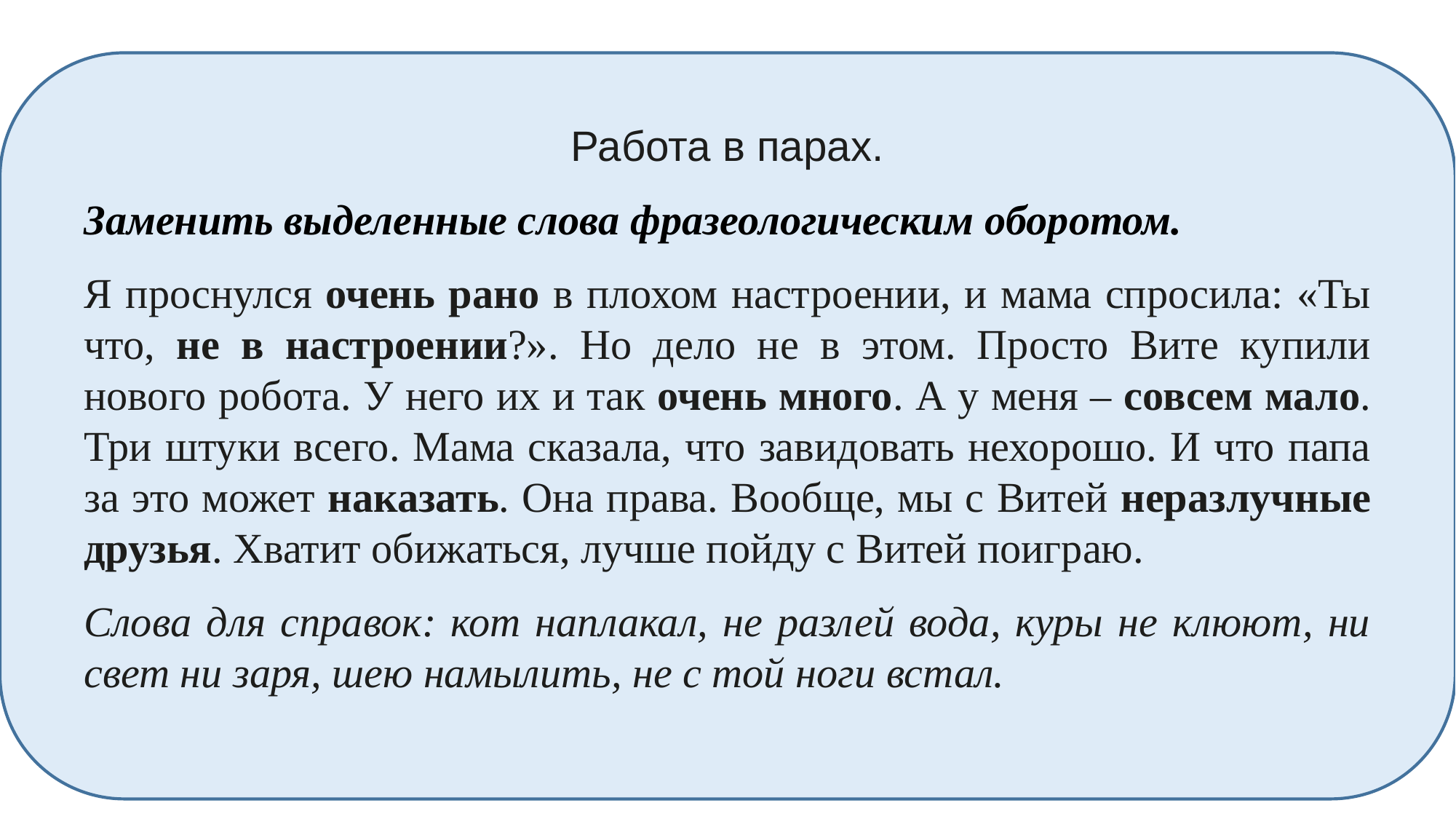

Работа в парах.
Заменить выделенные слова фразеологическим оборотом.
Я проснулся очень рано в плохом настроении, и мама спросила: «Ты что, не в настроении?». Но дело не в этом. Просто Вите купили нового робота. У него их и так очень много. А у меня – совсем мало. Три штуки всего. Мама сказала, что завидовать нехорошо. И что папа за это может наказать. Она права. Вообще, мы с Витей неразлучные друзья. Хватит обижаться, лучше пойду с Витей поиграю.
Слова для справок: кот наплакал, не разлей вода, куры не клюют, ни свет ни заря, шею намылить, не с той ноги встал.